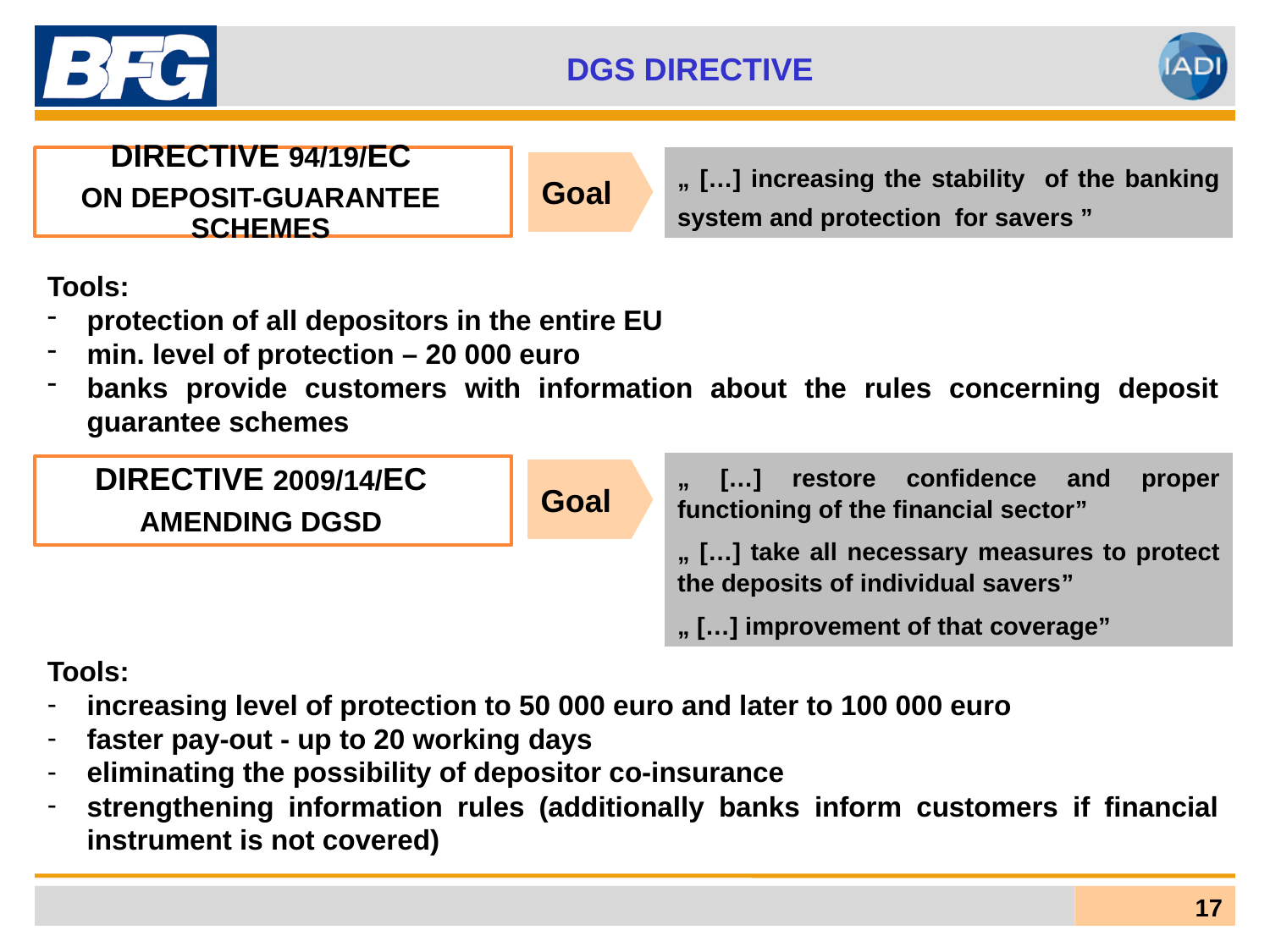

DGS Directive

directive 94/19/ec
on deposit-guarantee schemes
„ […] increasing the stability  of the banking system and protection  for savers ”
Goal

Tools:
protection of all depositors in the entire EU
min. level of protection – 20 000 euro
banks provide customers with information about the rules concerning deposit guarantee schemes
„ […] restore confidence and proper functioning of the financial sector”
„ […] take all necessary measures to protect the deposits of individual savers”
„ […] improvement of that coverage”

directive 2009/14/ec
amending DGSD
Goal

Tools:
increasing level of protection to 50 000 euro and later to 100 000 euro
faster pay-out - up to 20 working days
eliminating the possibility of depositor co-insurance
strengthening information rules (additionally banks inform customers if financial instrument is not covered)